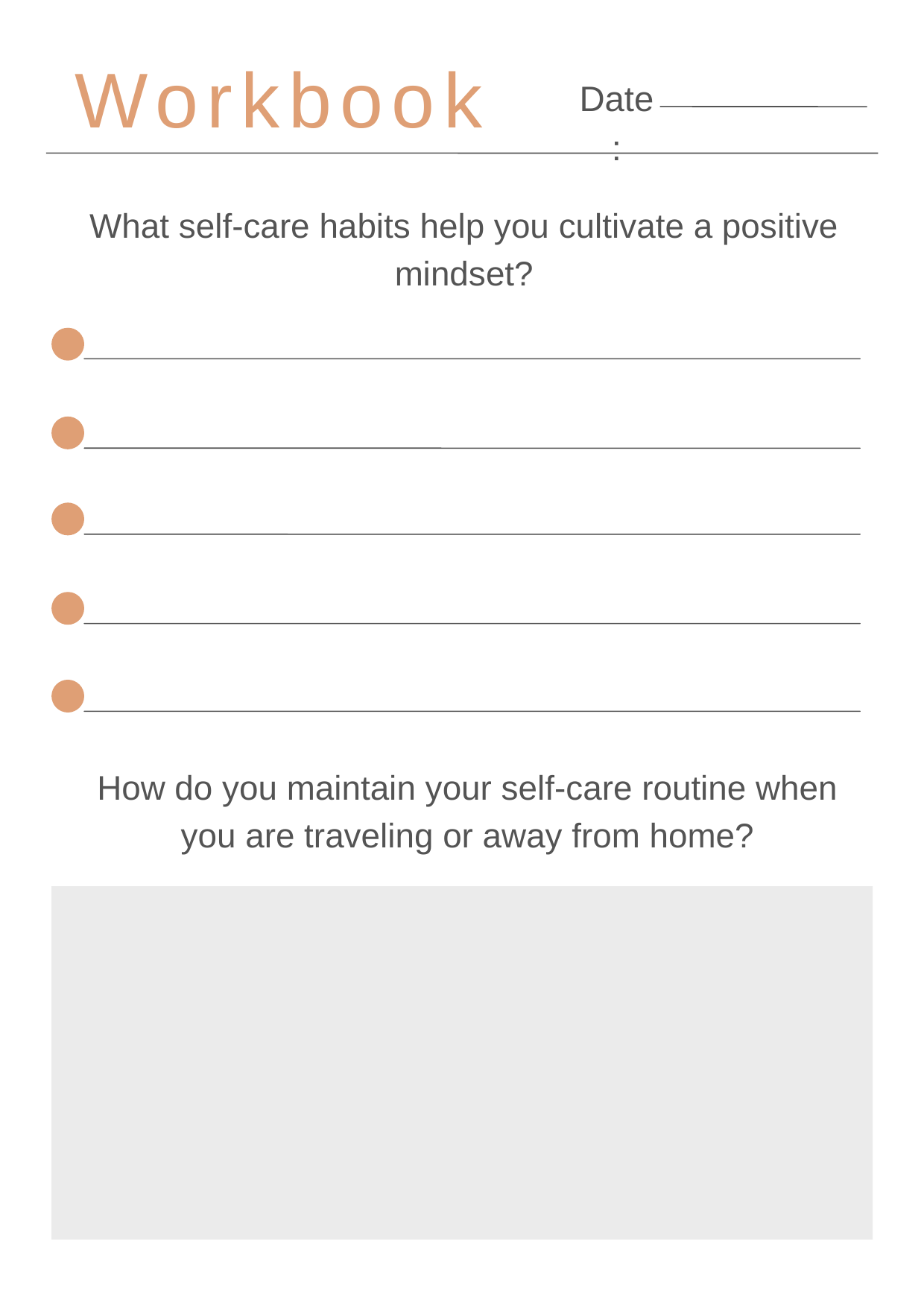

Workbook
Date:

What self-care habits help you cultivate a positive mindset?

How do you maintain your self-care routine when you are traveling or away from home?